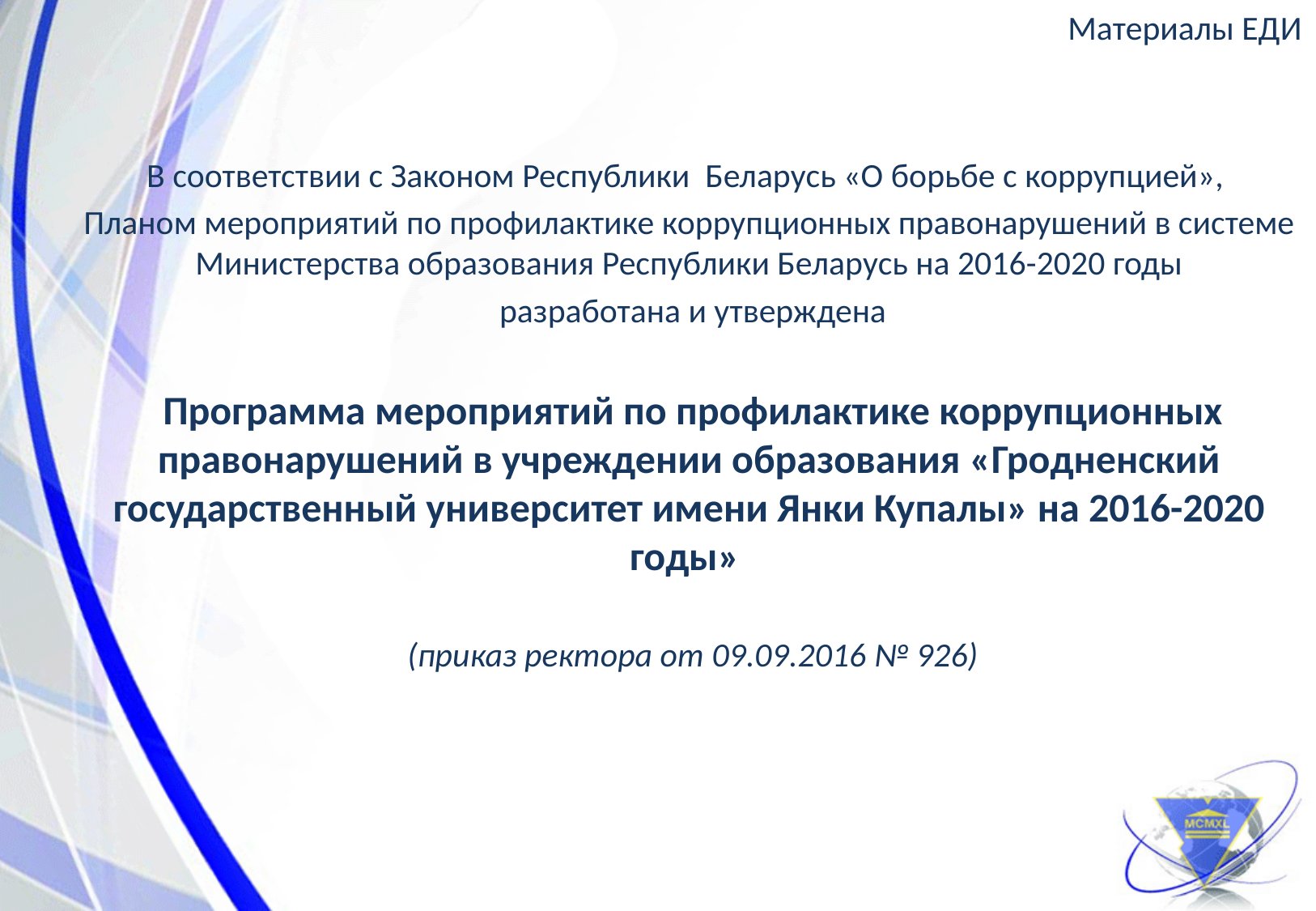

Материалы ЕДИ
В соответствии с Законом Республики  Беларусь «О борьбе с коррупцией»,
Планом мероприятий по профилактике коррупционных правонарушений в системе Министерства образования Республики Беларусь на 2016-2020 годы
 разработана и утверждена

 Программа мероприятий по профилактике коррупционных правонарушений в учреждении образования «Гродненский государственный университет имени Янки Купалы» на 2016-2020 годы»

 (приказ ректора от 09.09.2016 № 926)